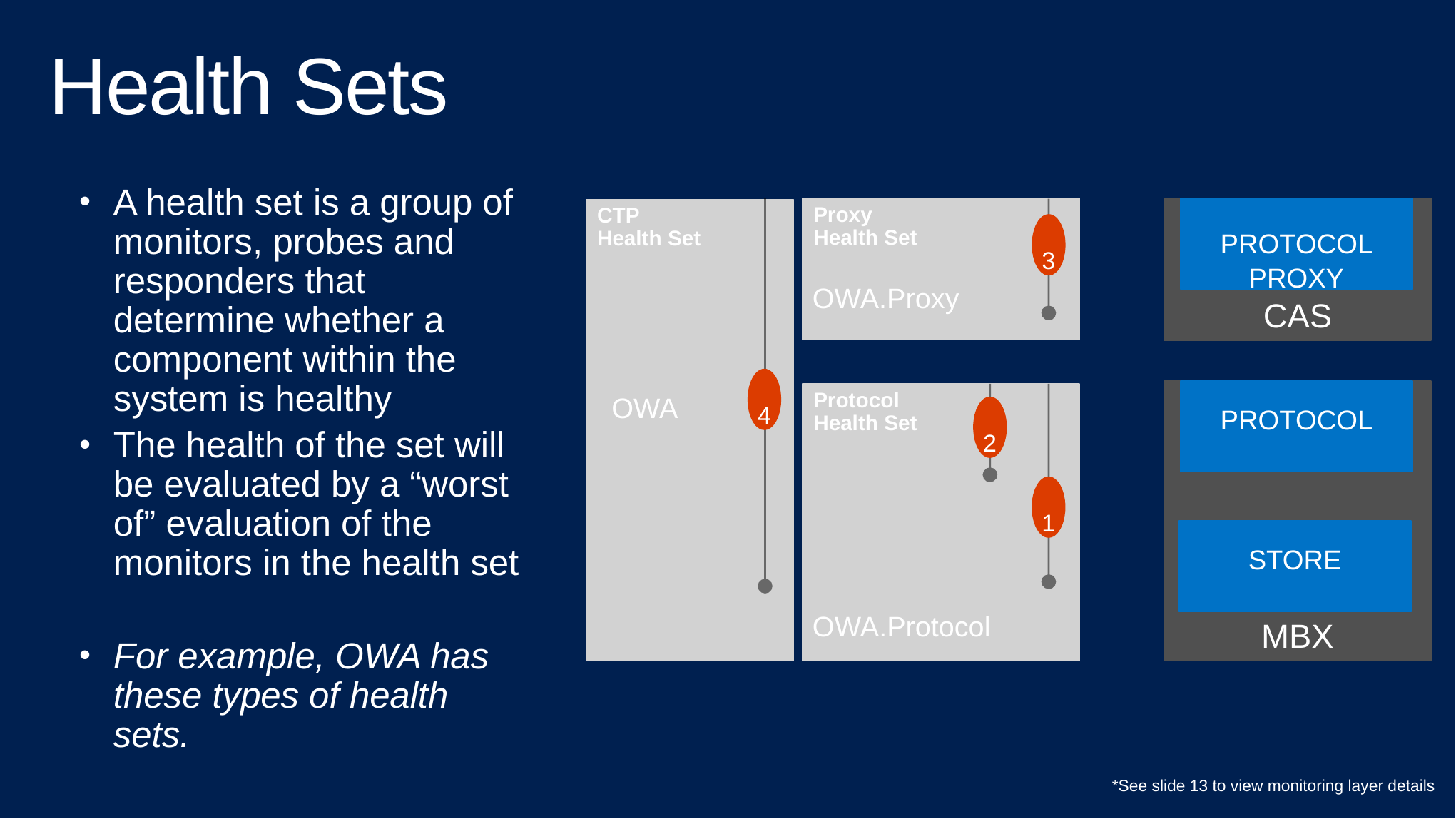

# Health Sets
A health set is a group of monitors, probes and responders that determine whether a component within the system is healthy
The health of the set will be evaluated by a “worst of” evaluation of the monitors in the health set

For example, OWA has these types of health sets.

Proxy
Health Set
PROTOCOL PROXY
CAS
CTP
Health Set
3
OWA.Proxy
4
PROTOCOL
MBX
Protocol
Health Set
OWA
2
1
STORE
OWA.Protocol
*See slide 13 to view monitoring layer details